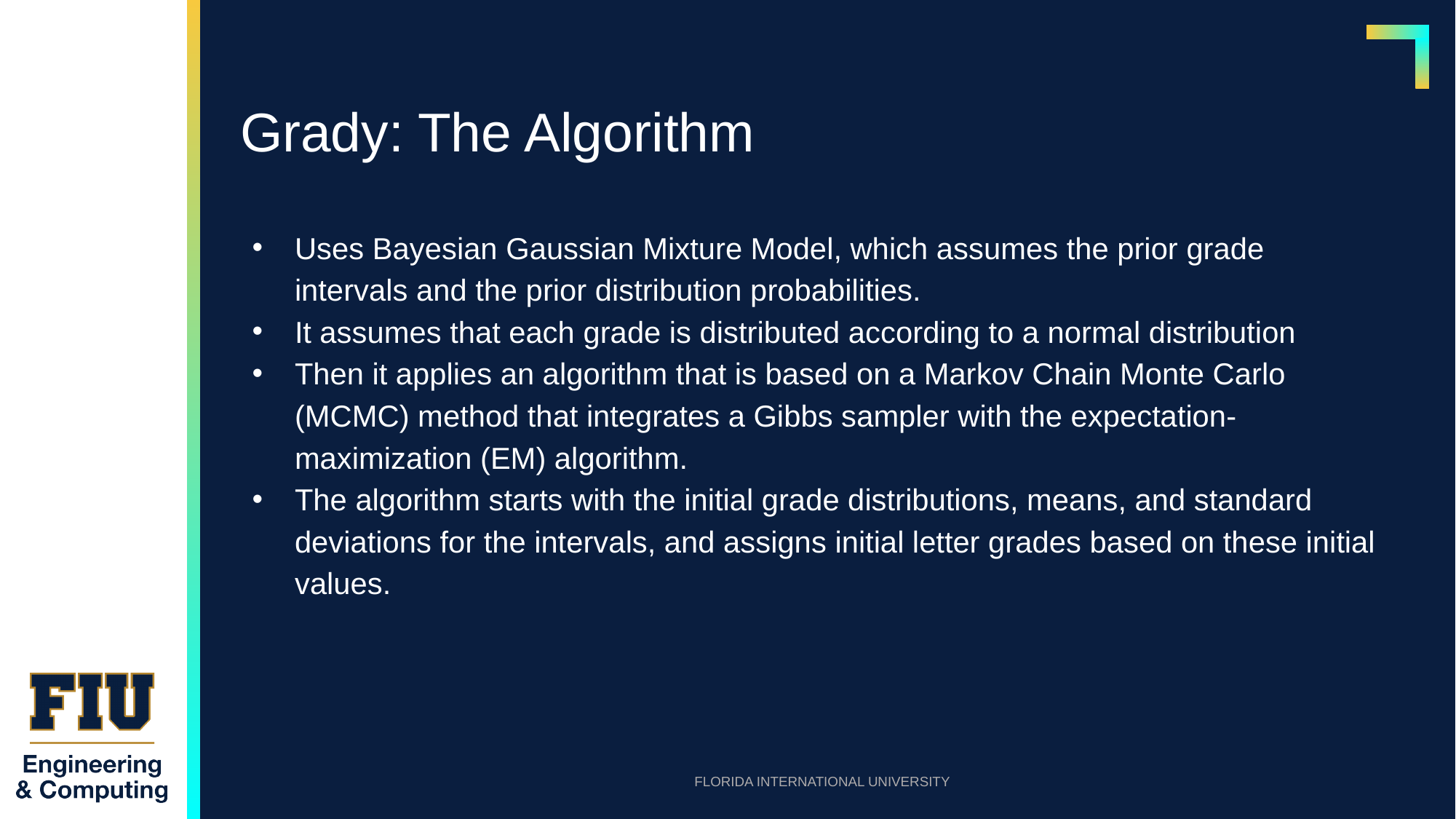

# Grady: The Algorithm
Uses Bayesian Gaussian Mixture Model, which assumes the prior grade intervals and the prior distribution probabilities.
It assumes that each grade is distributed according to a normal distribution
Then it applies an algorithm that is based on a Markov Chain Monte Carlo (MCMC) method that integrates a Gibbs sampler with the expectation-maximization (EM) algorithm.
The algorithm starts with the initial grade distributions, means, and standard deviations for the intervals, and assigns initial letter grades based on these initial values.